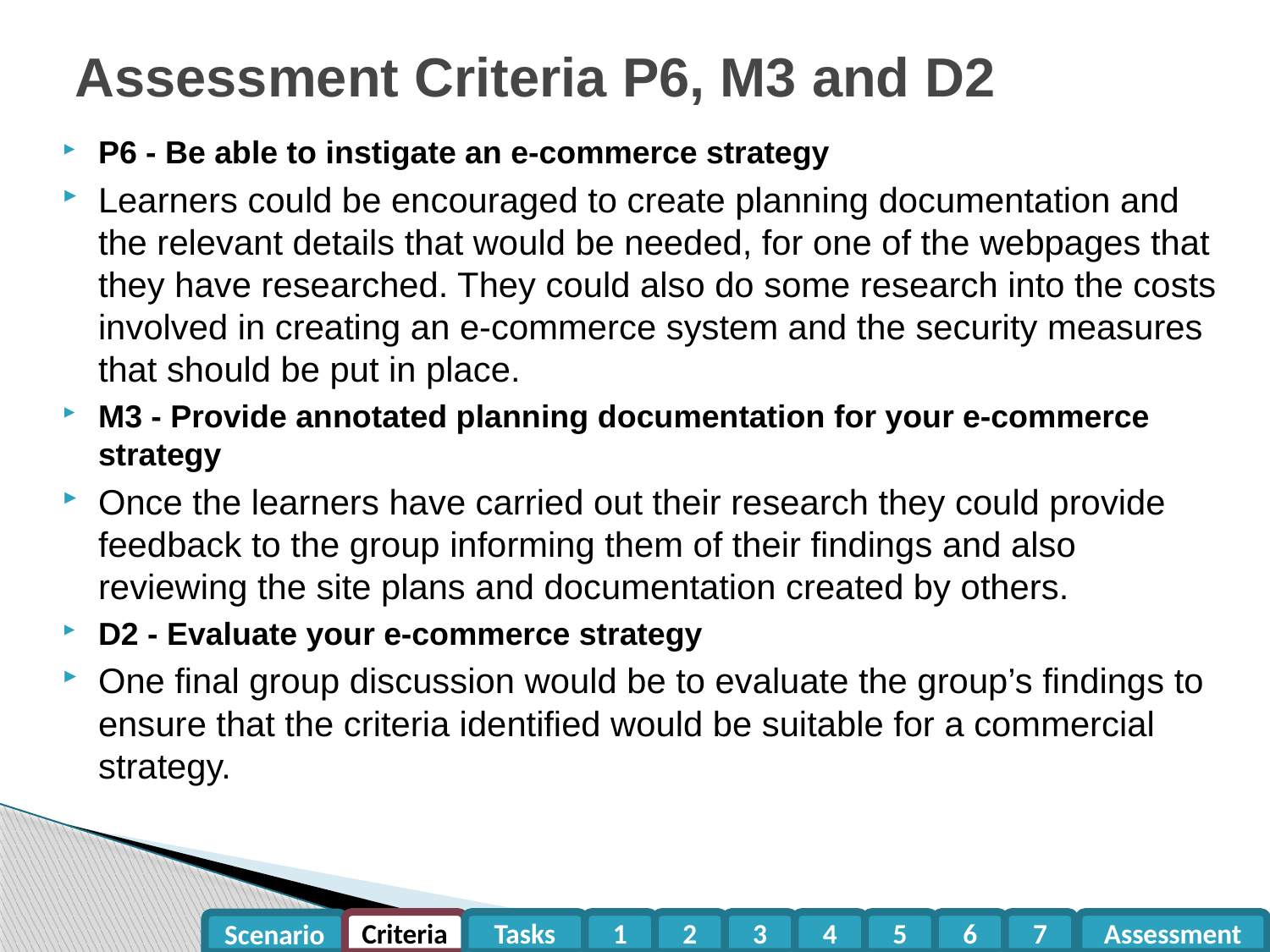

# Assessment Criteria P6, M3 and D2
P6 - Be able to instigate an e-commerce strategy
Learners could be encouraged to create planning documentation and the relevant details that would be needed, for one of the webpages that they have researched. They could also do some research into the costs involved in creating an e-commerce system and the security measures that should be put in place.
M3 - Provide annotated planning documentation for your e-commerce strategy
Once the learners have carried out their research they could provide feedback to the group informing them of their findings and also reviewing the site plans and documentation created by others.
D2 - Evaluate your e-commerce strategy
One final group discussion would be to evaluate the group’s findings to ensure that the criteria identified would be suitable for a commercial strategy.